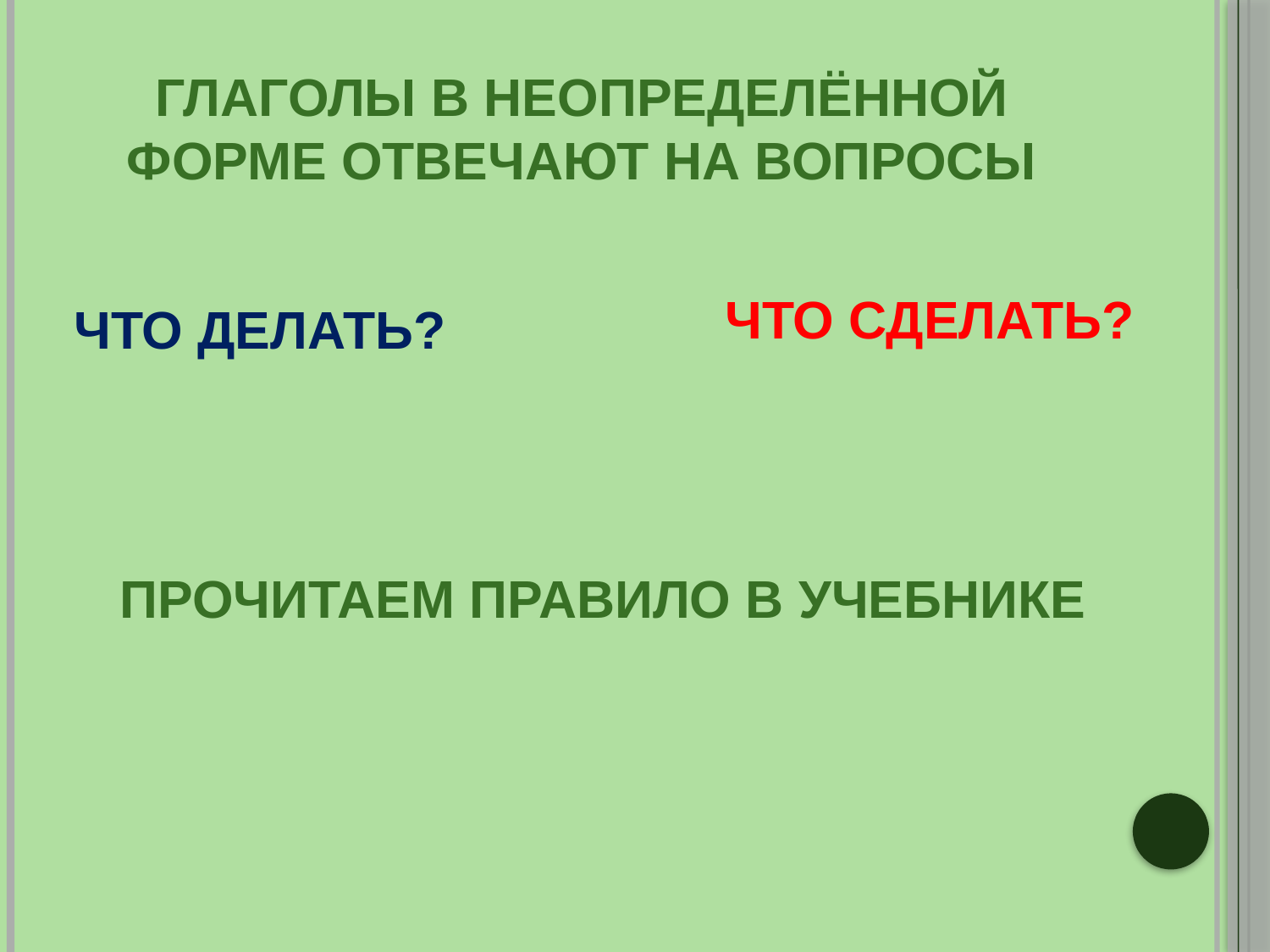

# Глаголы в неопределённой форме отвечают на вопросы
Что сделать?
Что делать?
Прочитаем правило в учебнике